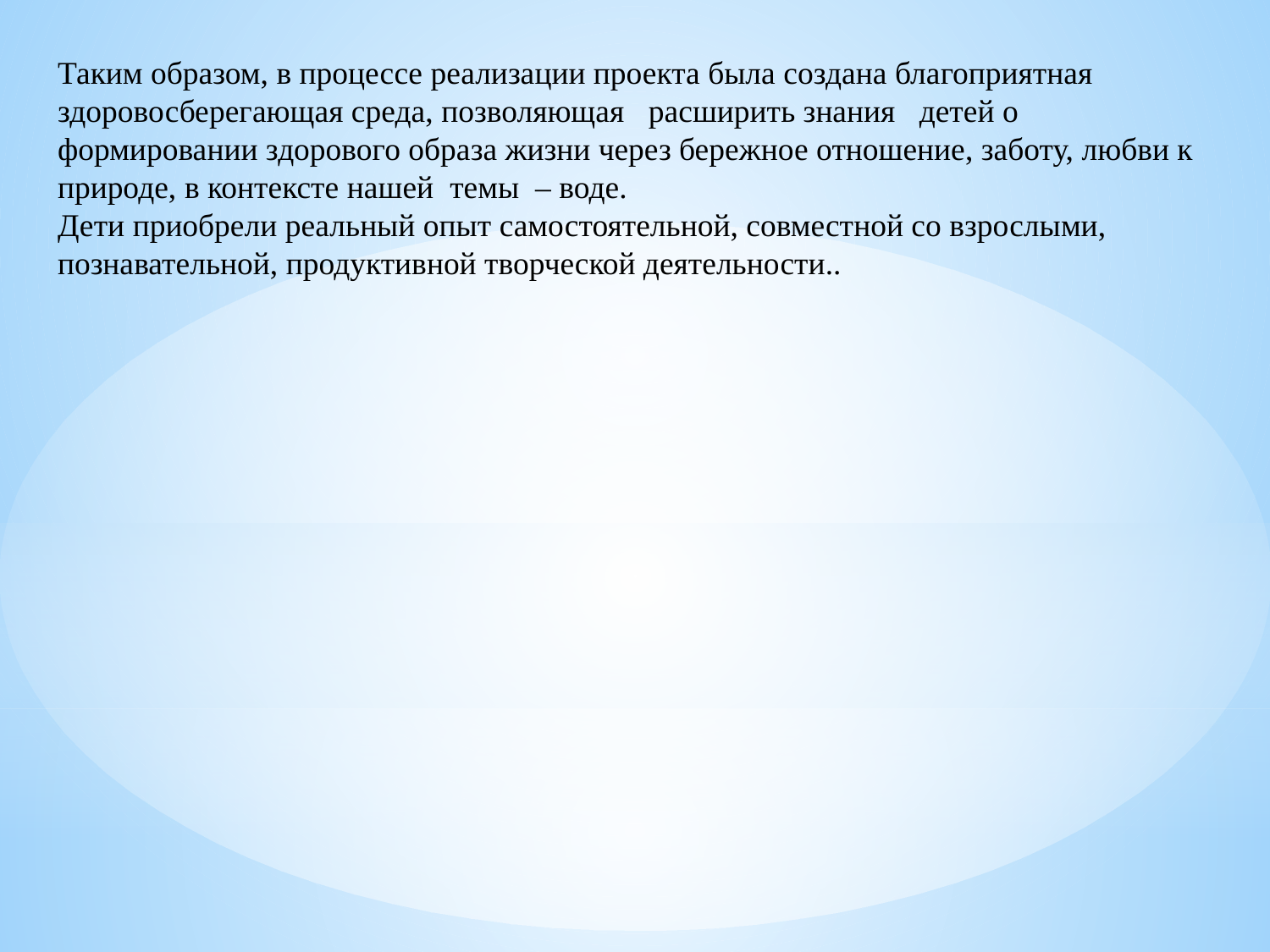

# Таким образом, в процессе реализации проекта была создана благоприятная здоровосберегающая среда, позволяющая   расширить знания   детей о формировании здорового образа жизни через бережное отношение, заботу, любви к природе, в контексте нашей  темы  – воде. Дети приобрели реальный опыт самостоятельной, совместной со взрослыми, познавательной, продуктивной творческой деятельности..